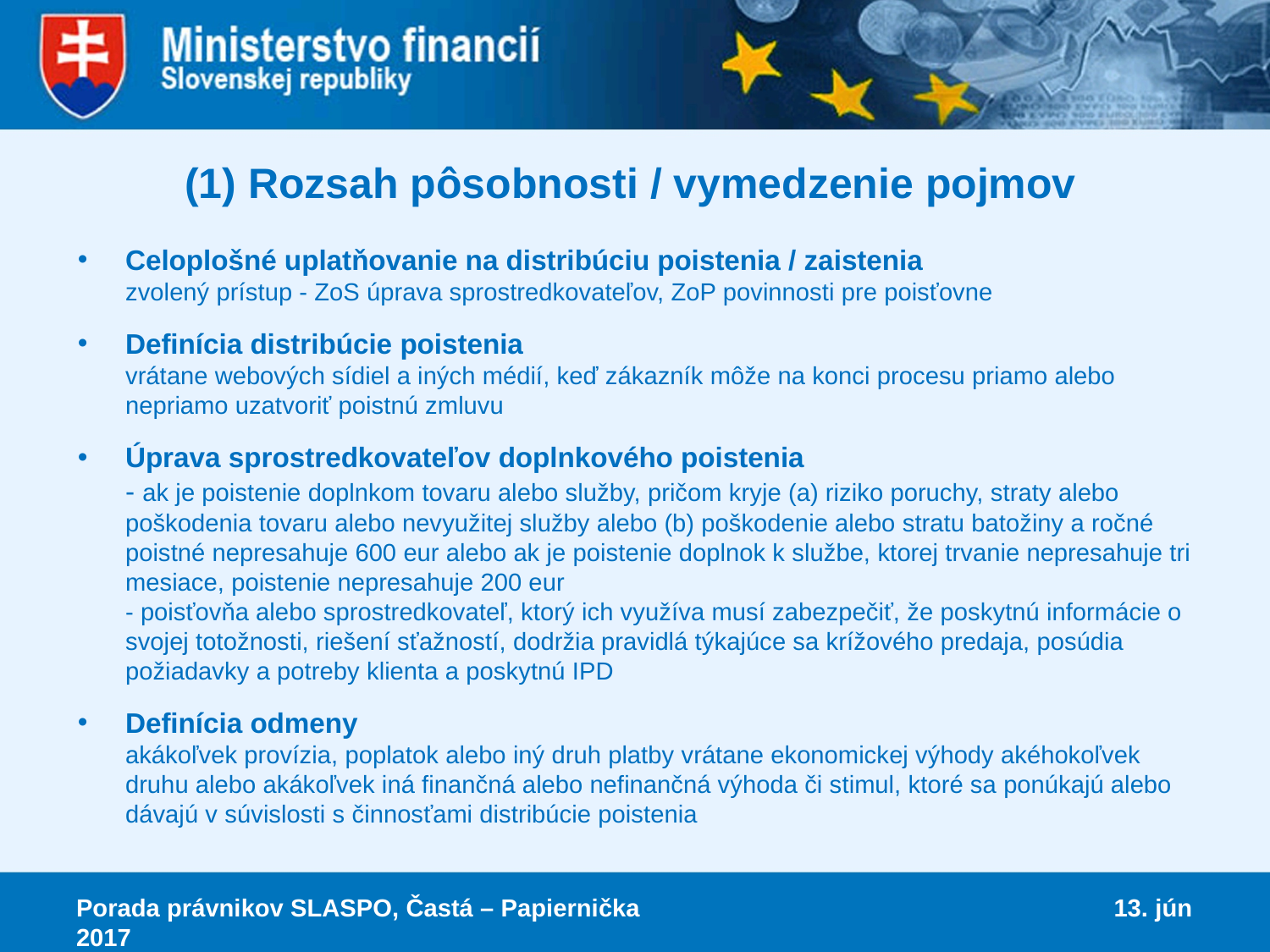

# (1) Rozsah pôsobnosti / vymedzenie pojmov
Celoplošné uplatňovanie na distribúciu poistenia / zaistenia
zvolený prístup - ZoS úprava sprostredkovateľov, ZoP povinnosti pre poisťovne
Definícia distribúcie poistenia
vrátane webových sídiel a iných médií, keď zákazník môže na konci procesu priamo alebo nepriamo uzatvoriť poistnú zmluvu
Úprava sprostredkovateľov doplnkového poistenia
- ak je poistenie doplnkom tovaru alebo služby, pričom kryje (a) riziko poruchy, straty alebo poškodenia tovaru alebo nevyužitej služby alebo (b) poškodenie alebo stratu batožiny a ročné poistné nepresahuje 600 eur alebo ak je poistenie doplnok k službe, ktorej trvanie nepresahuje tri mesiace, poistenie nepresahuje 200 eur
- poisťovňa alebo sprostredkovateľ, ktorý ich využíva musí zabezpečiť, že poskytnú informácie o svojej totožnosti, riešení sťažností, dodržia pravidlá týkajúce sa krížového predaja, posúdia požiadavky a potreby klienta a poskytnú IPD
Definícia odmeny
akákoľvek provízia, poplatok alebo iný druh platby vrátane ekonomickej výhody akéhokoľvek druhu alebo akákoľvek iná finančná alebo nefinančná výhoda či stimul, ktoré sa ponúkajú alebo dávajú v súvislosti s činnosťami distribúcie poistenia

Porada právnikov SLASPO, Častá – Papiernička                                                                    13. jún 2017